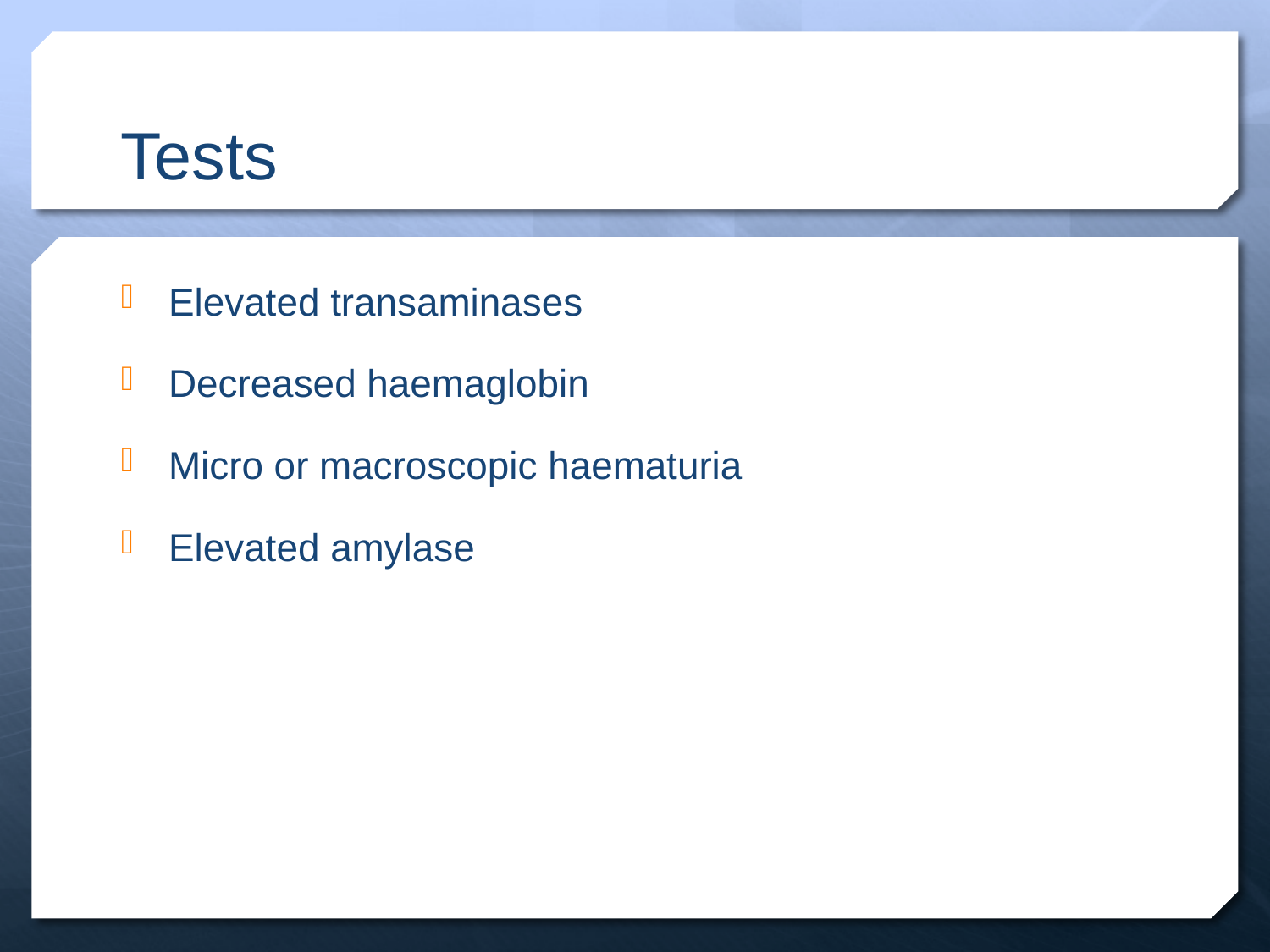

# Tests
Elevated transaminases
Decreased haemaglobin
Micro or macroscopic haematuria
Elevated amylase